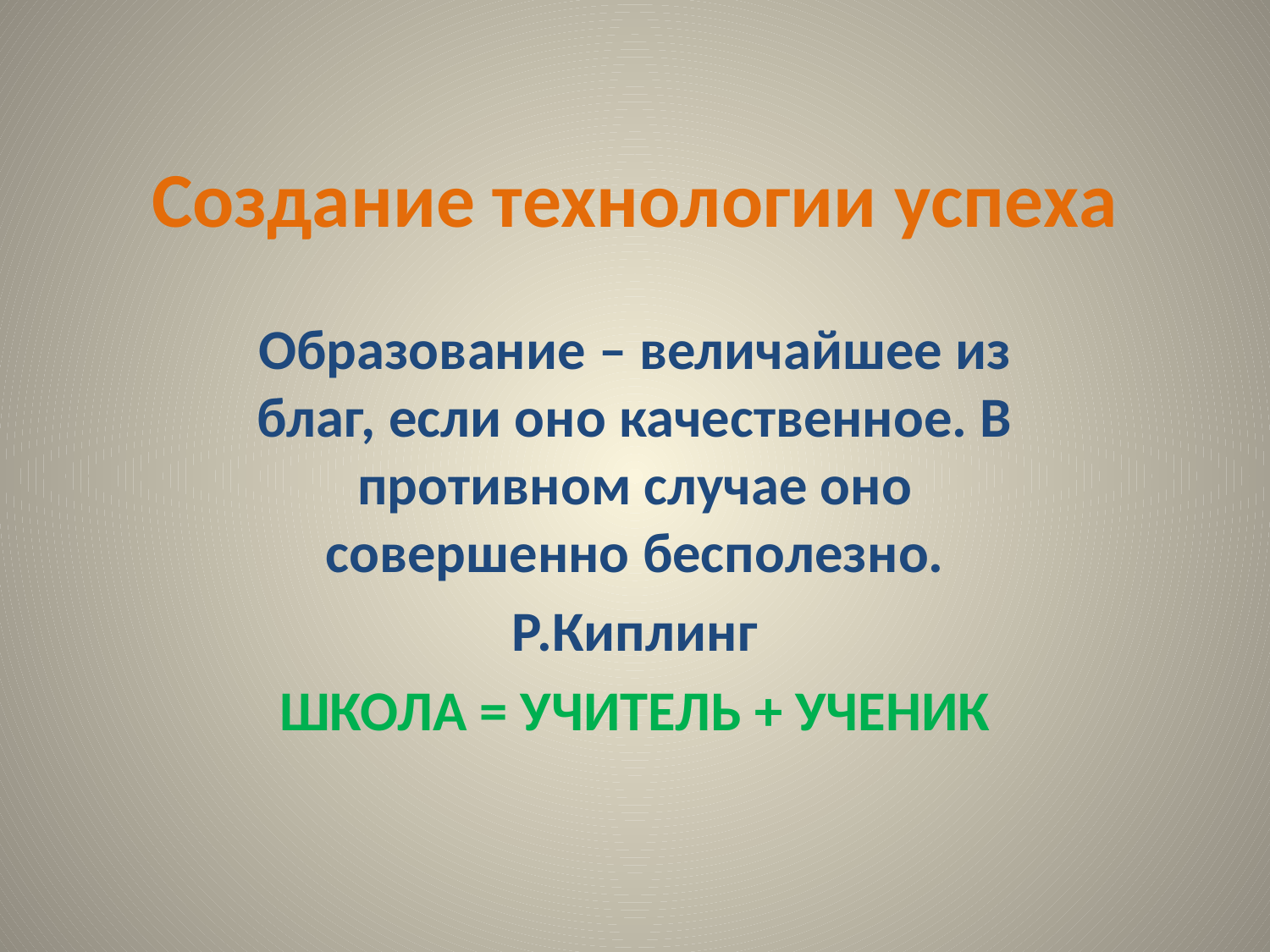

# Создание технологии успеха
Образование – величайшее из благ, если оно качественное. В противном случае оно совершенно бесполезно.
Р.Киплинг
ШКОЛА = УЧИТЕЛЬ + УЧЕНИК